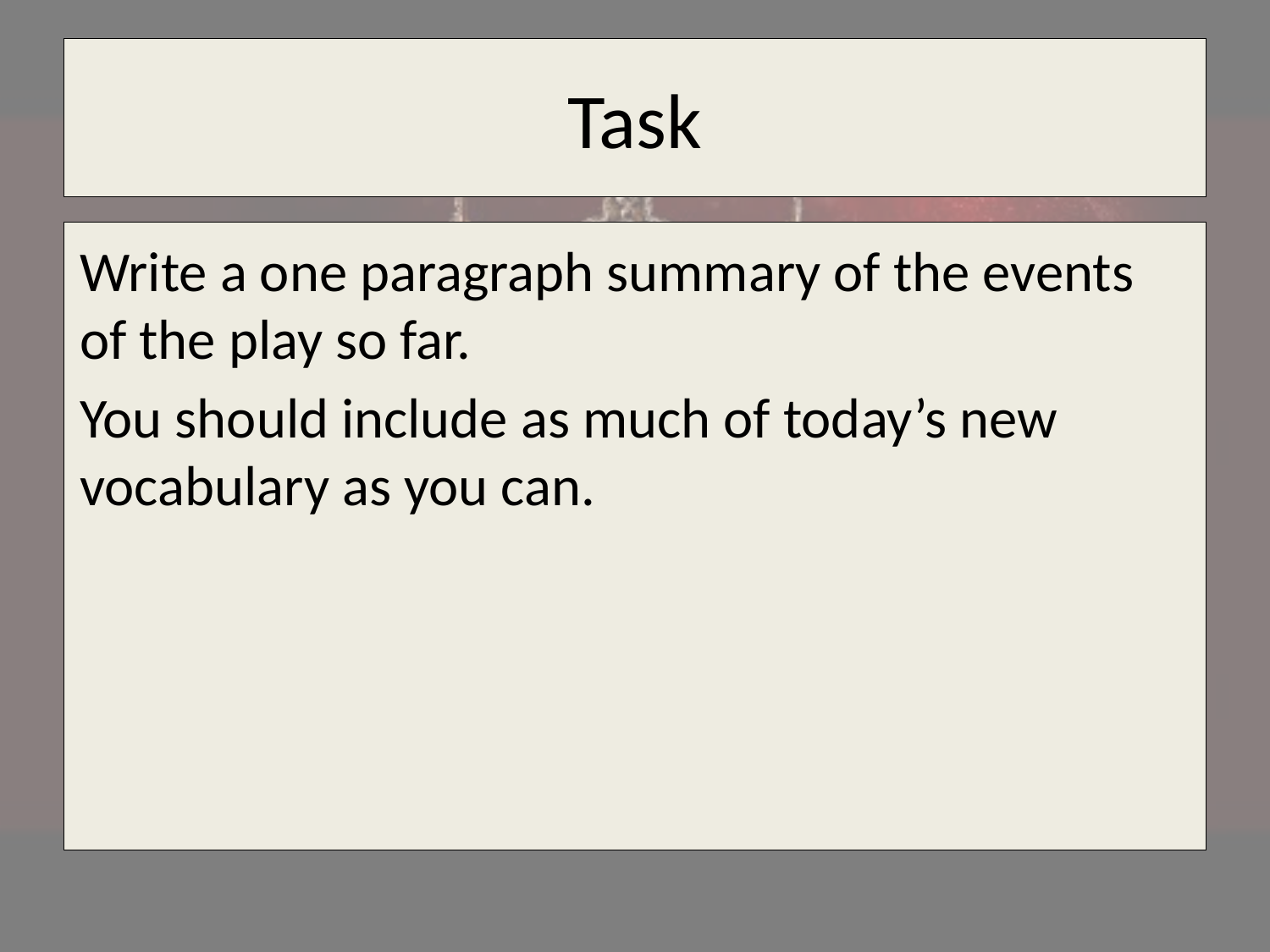

# Task
Write a one paragraph summary of the events of the play so far.
You should include as much of today’s new vocabulary as you can.